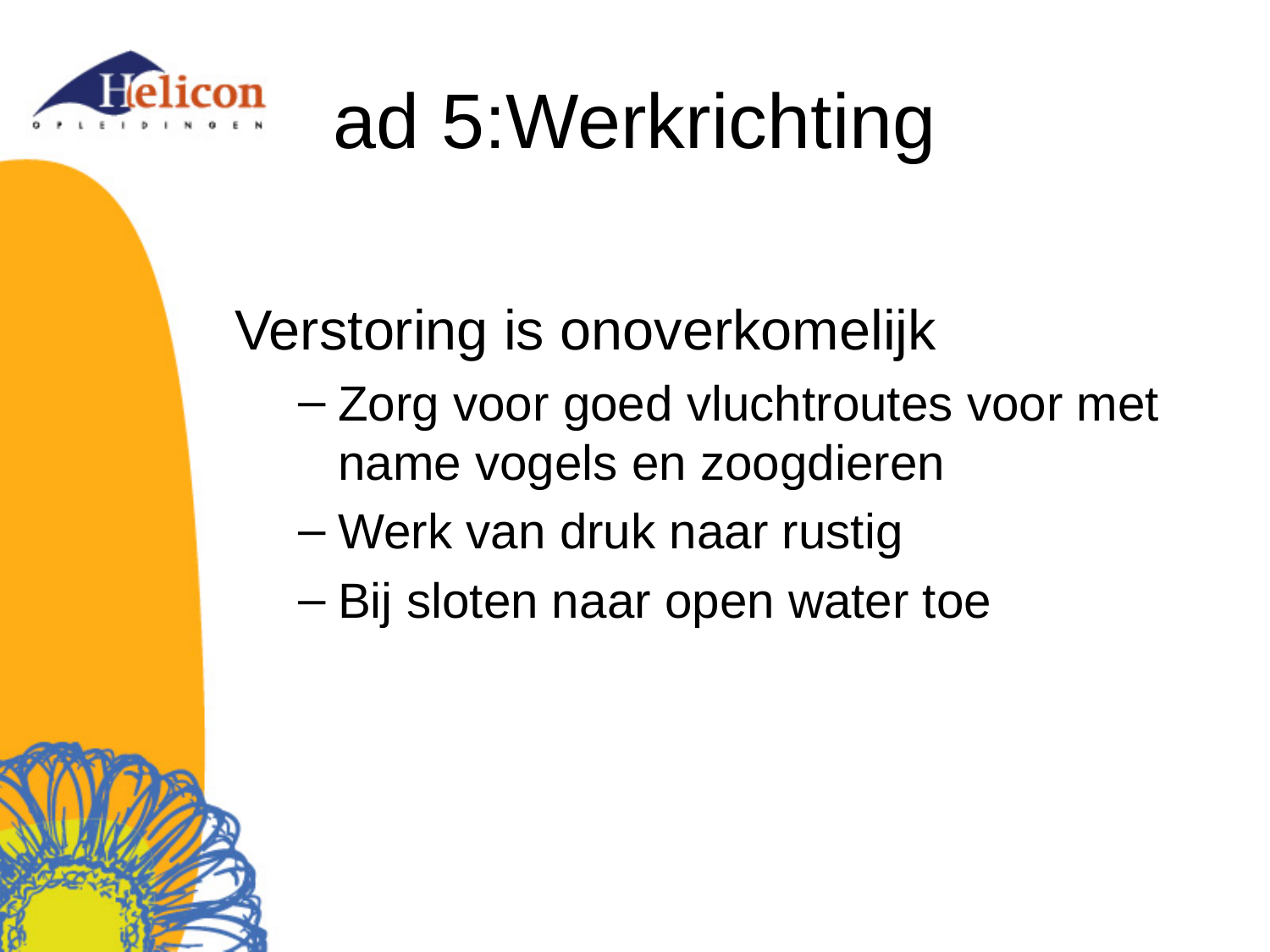

# ad 5:Werkrichting
Verstoring is onoverkomelijk
Zorg voor goed vluchtroutes voor met     name vogels en zoogdieren
Werk van druk naar rustig
Bij sloten naar open water toe